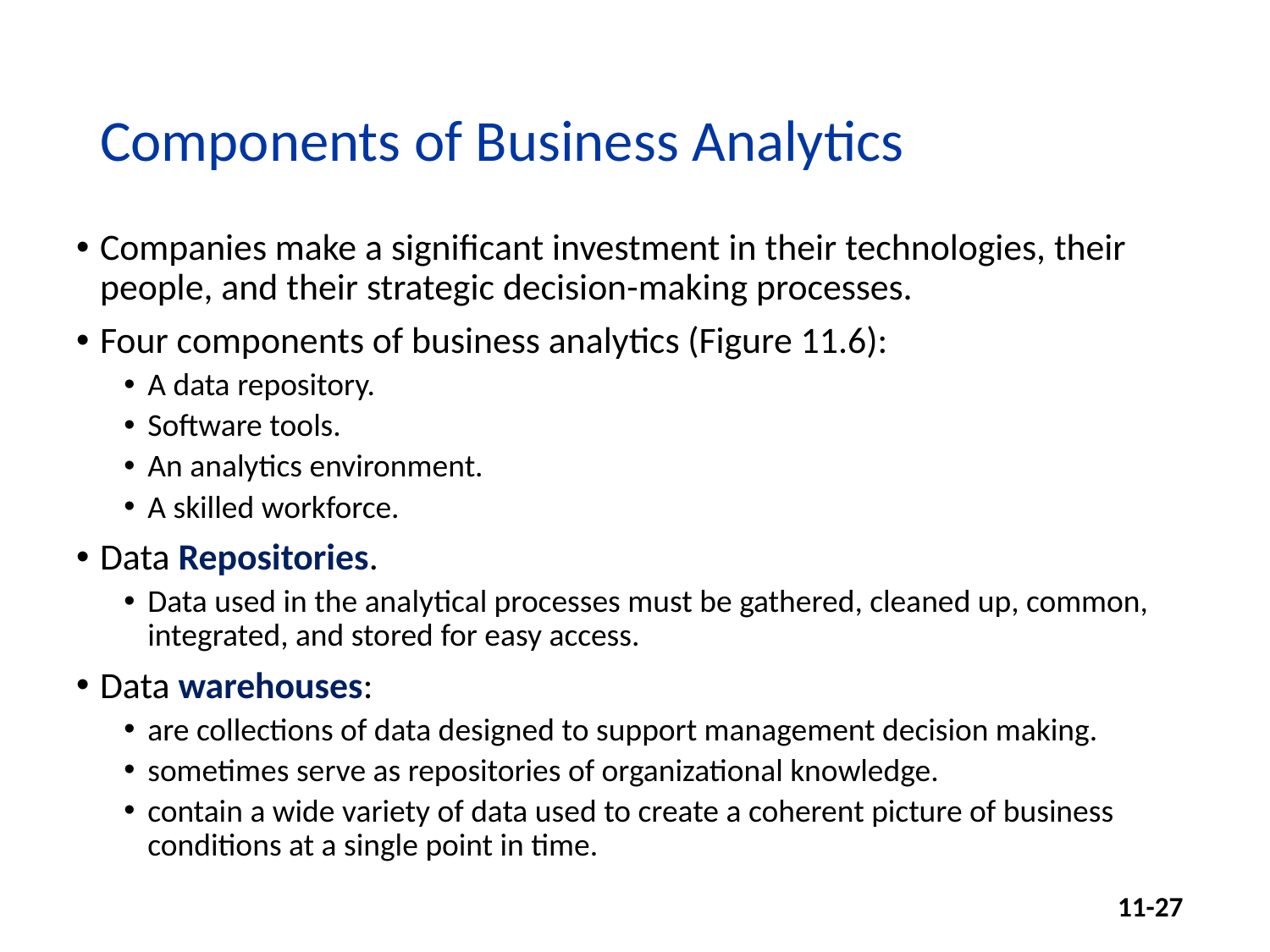

# Components of Business Analytics
Companies make a significant investment in their technologies, their people, and their strategic decision-making processes.
Four components of business analytics (Figure 11.6):
A data repository.
Software tools.
An analytics environment.
A skilled workforce.
Data Repositories.
Data used in the analytical processes must be gathered, cleaned up, common, integrated, and stored for easy access.
Data warehouses:
are collections of data designed to support management decision making.
sometimes serve as repositories of organizational knowledge.
contain a wide variety of data used to create a coherent picture of business conditions at a single point in time.